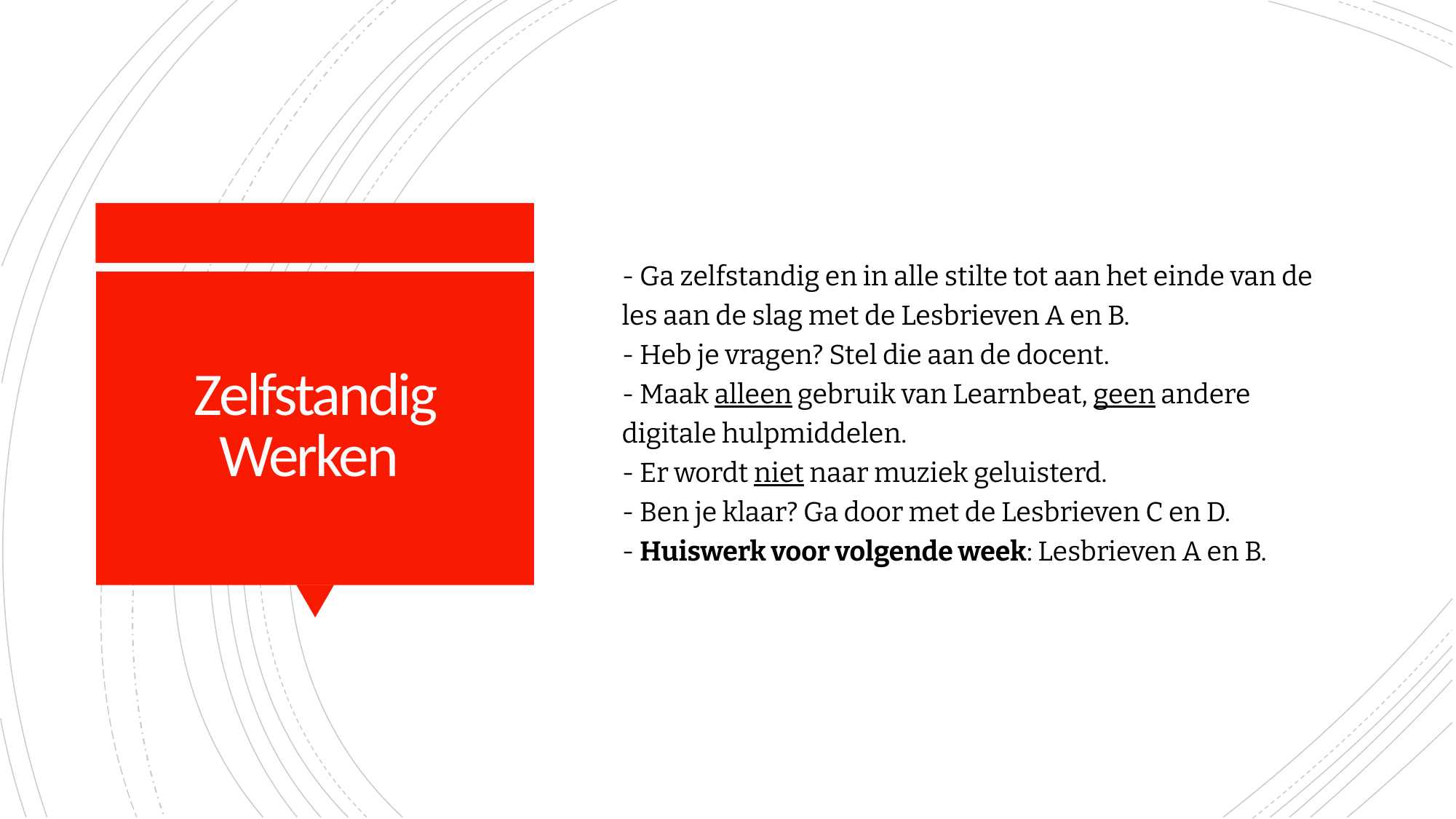

- Ga zelfstandig en in alle stilte tot aan het einde van de les aan de slag met de Lesbrieven A en B.
- Heb je vragen? Stel die aan de docent.
- Maak alleen gebruik van Learnbeat, geen andere digitale hulpmiddelen.
- Er wordt niet naar muziek geluisterd.
- Ben je klaar? Ga door met de Lesbrieven C en D.
- Huiswerk voor volgende week: Lesbrieven A en B.
# Zelfstandig Werken